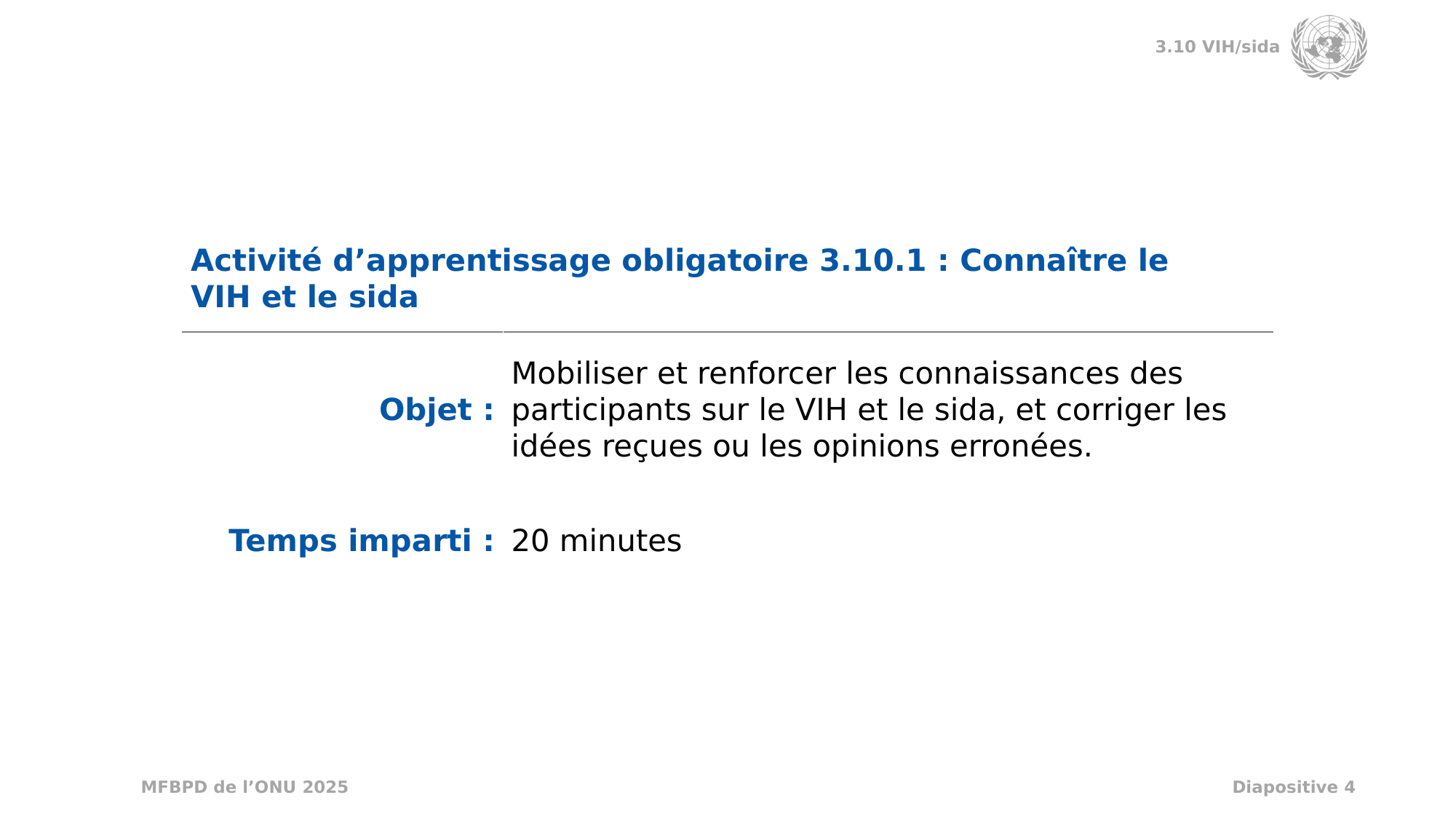

| Activité d’apprentissage obligatoire 3.10.1 : Connaître le VIH et le sida |  |
| --- | --- |
| Objet : | Mobiliser et renforcer les connaissances des participants sur le VIH et le sida, et corriger les idées reçues ou les opinions erronées. |
| Temps imparti : | 20 minutes |